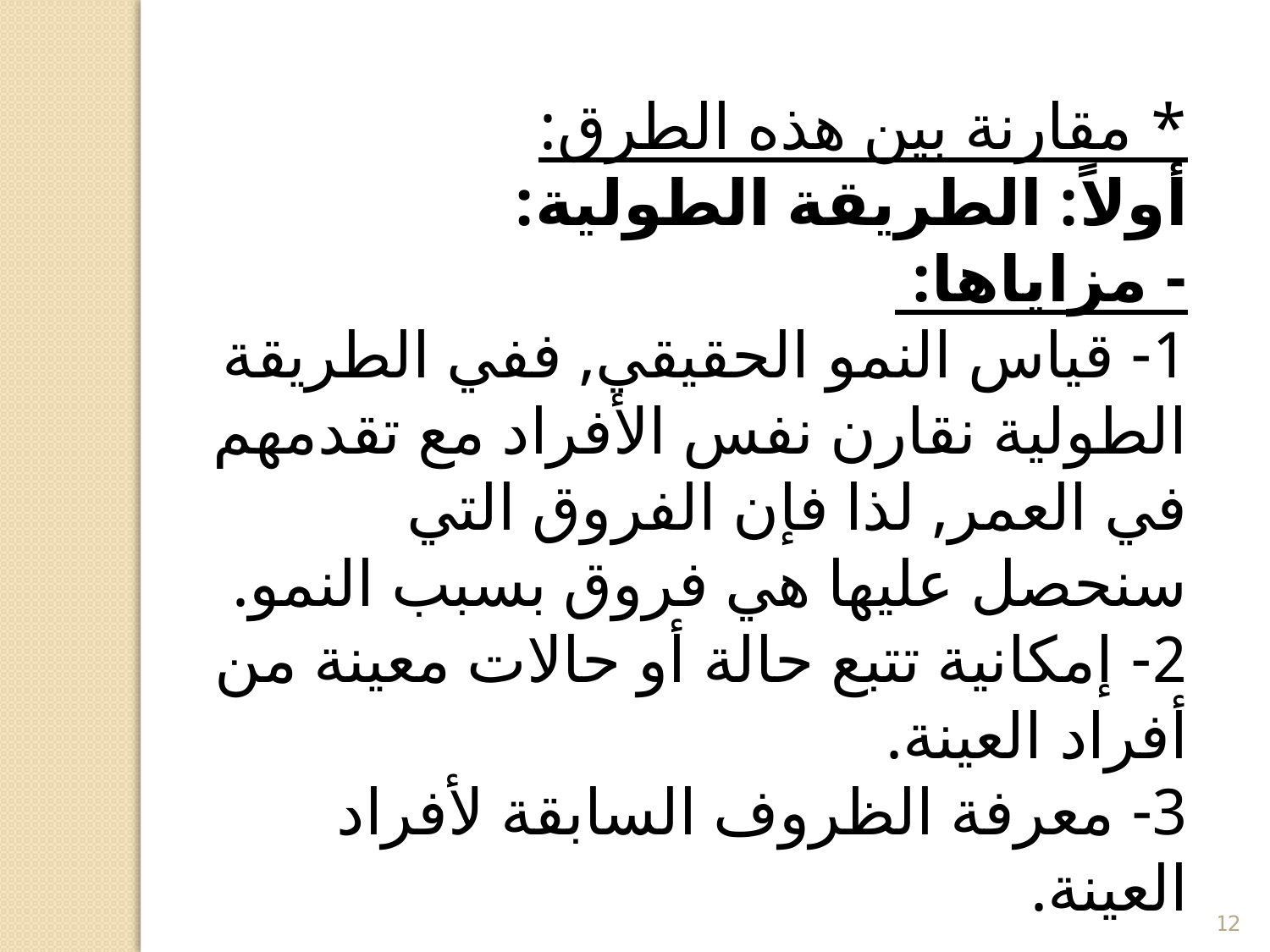

* مقارنة بين هذه الطرق:
أولاً: الطريقة الطولية:
- مزاياها:
1- قياس النمو الحقيقي, ففي الطريقة الطولية نقارن نفس الأفراد مع تقدمهم في العمر, لذا فإن الفروق التي سنحصل عليها هي فروق بسبب النمو.
2- إمكانية تتبع حالة أو حالات معينة من أفراد العينة.
3- معرفة الظروف السابقة لأفراد العينة.
12